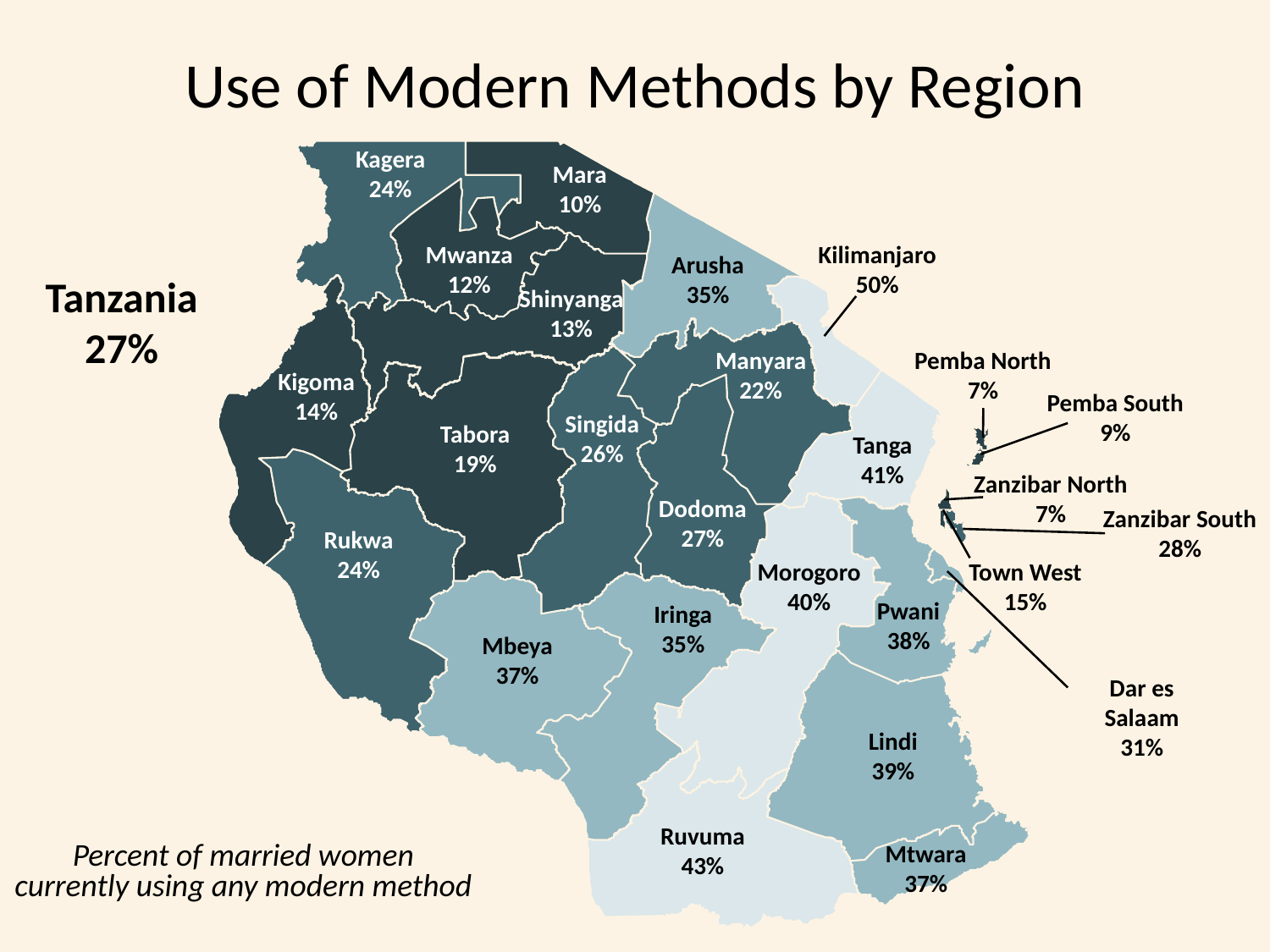

Use of Modern Methods by Region
Kagera
24%

Mara
10%

Mwanza
12%
Kilimanjaro
50%
Arusha
35%
Tanzania
27%

Shinyanga
13%

Manyara
22%
Pemba North
7%

Kigoma
14%

Pemba South
9%
Singida
26%
Tabora
19%
Tanga
41%

Zanzibar North
7%
Dodoma
27%

Zanzibar South
28%

Rukwa
24%

Morogoro
40%
Town West
15%

Pwani
38%
Iringa
35%
Mbeya
37%

Dar es Salaam
31%
Lindi
39%

Ruvuma
43%
Mtwara
37%
Percent of married women currently using any modern method